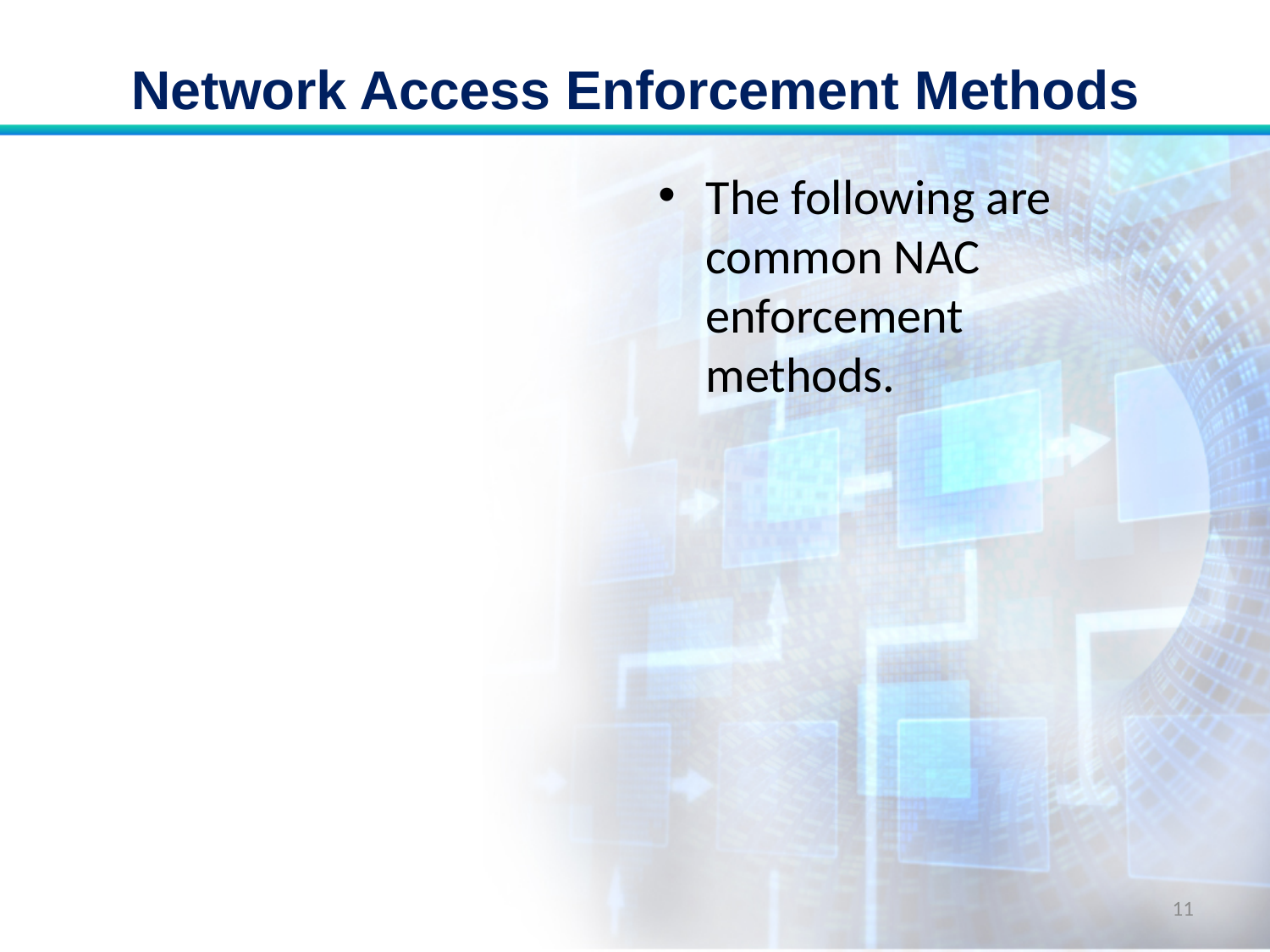

# Network Access Enforcement Methods
The following are common NAC enforcement methods.
11